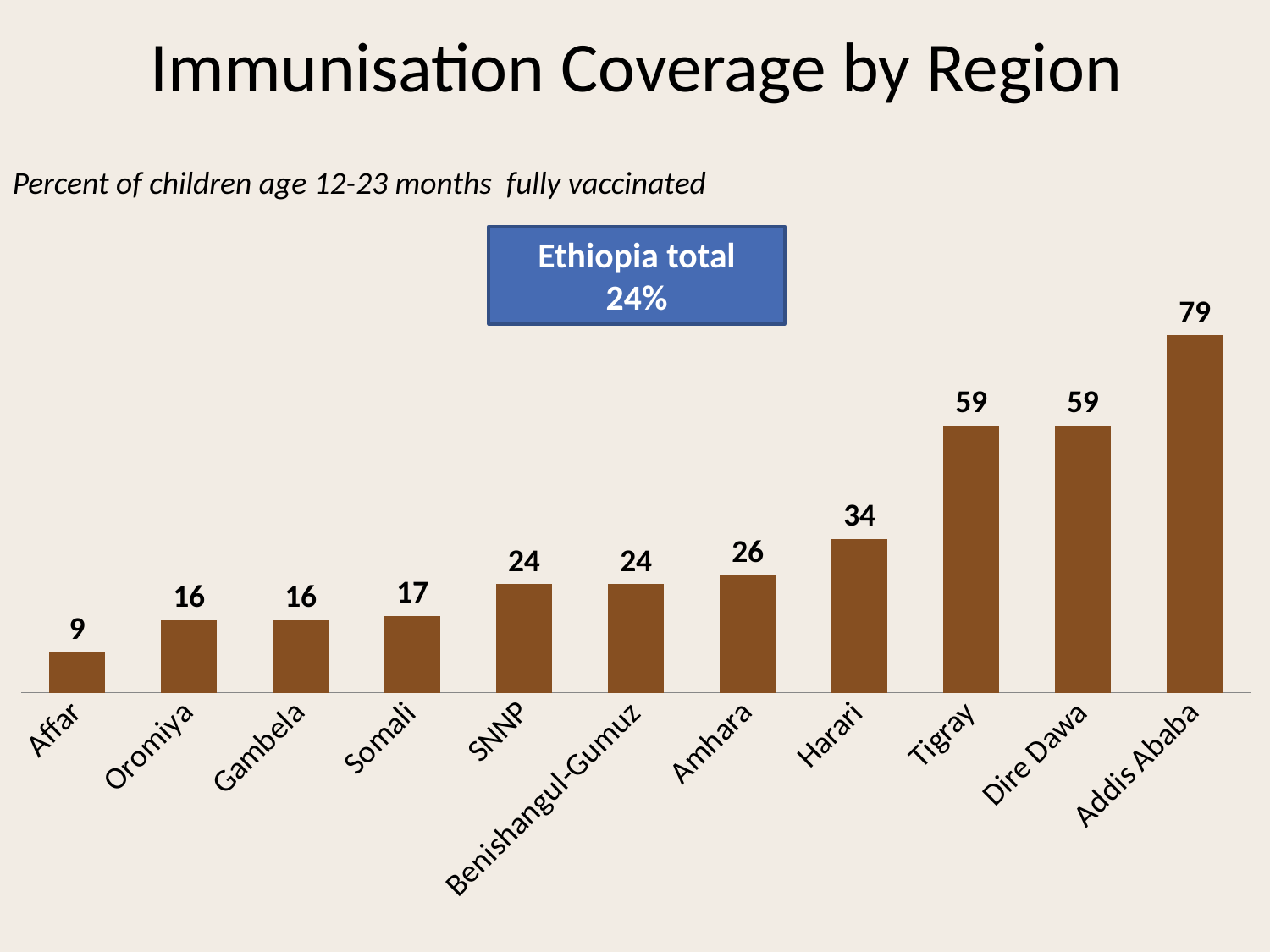

Immunisation Coverage by Region
Percent of children age 12-23 months  fully vaccinated

### Chart

| Category | Series 1 |
|---|---|
| Affar | 9.0 |
| Oromiya | 16.0 |
| Gambela | 16.0 |
| Somali | 17.0 |
| SNNP | 24.0 |
| Benishangul-Gumuz | 24.0 |
| Amhara | 26.0 |
| Harari | 34.0 |
| Tigray | 59.0 |
| Dire Dawa | 59.0 |
| Addis Ababa | 79.0 |
Ethiopia total
24%